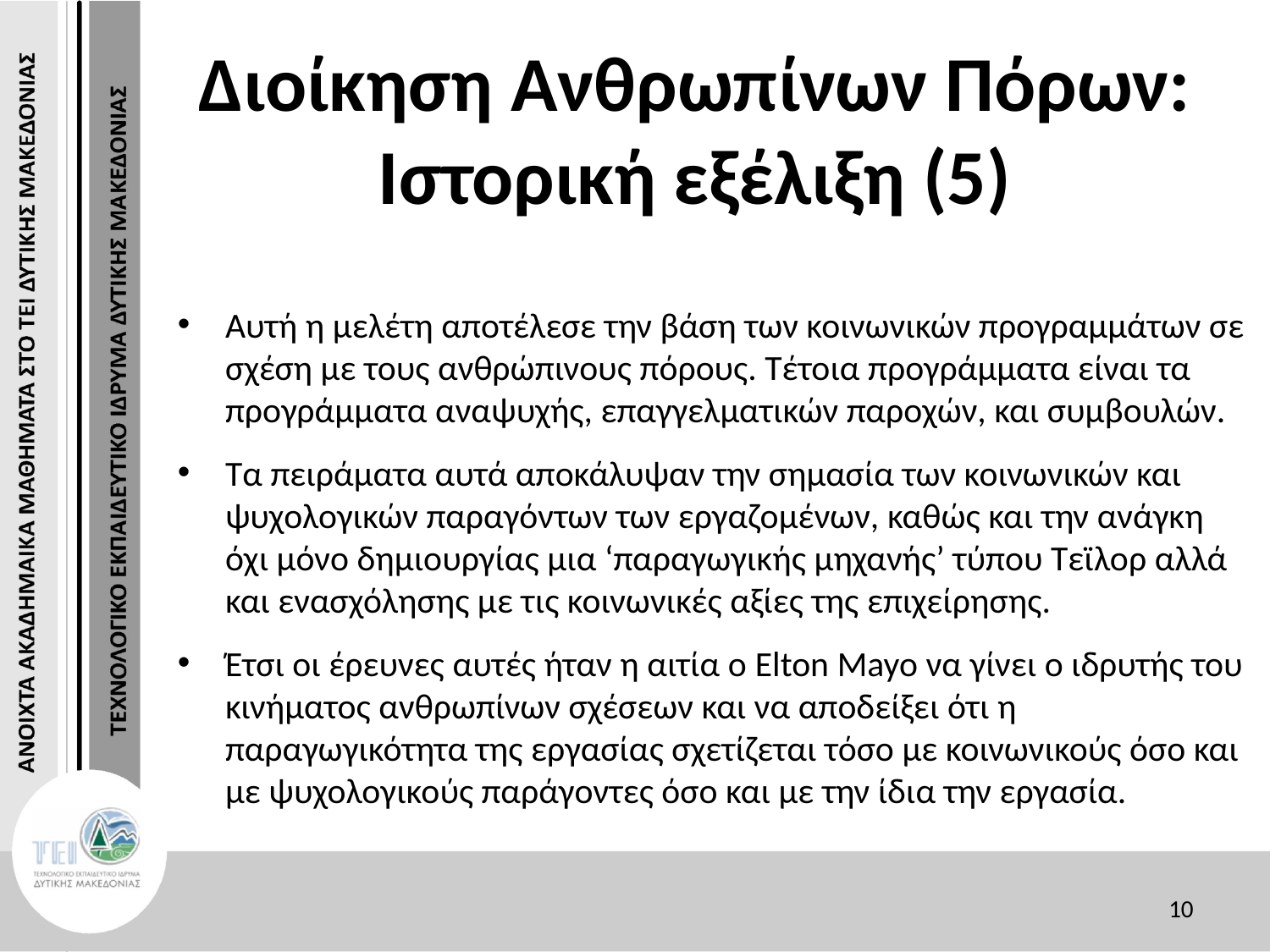

# Διοίκηση Ανθρωπίνων Πόρων: Ιστορική εξέλιξη (5)
Αυτή η μελέτη αποτέλεσε την βάση των κοινωνικών προγραμμάτων σε σχέση με τους ανθρώπινους πόρους. Τέτοια προγράμματα είναι τα προγράμματα αναψυχής, επαγγελματικών παροχών, και συμβουλών.
Τα πειράματα αυτά αποκάλυψαν την σημασία των κοινωνικών και ψυχολογικών παραγόντων των εργαζομένων, καθώς και την ανάγκη όχι μόνο δημιουργίας μια ‘παραγωγικής μηχανής’ τύπου Τεϊλορ αλλά και ενασχόλησης με τις κοινωνικές αξίες της επιχείρησης.
Έτσι οι έρευνες αυτές ήταν η αιτία ο Elton Mayo να γίνει ο ιδρυτής του κινήματος ανθρωπίνων σχέσεων και να αποδείξει ότι η παραγωγικότητα της εργασίας σχετίζεται τόσο με κοινωνικούς όσο και με ψυχολογικούς παράγοντες όσο και με την ίδια την εργασία.
10